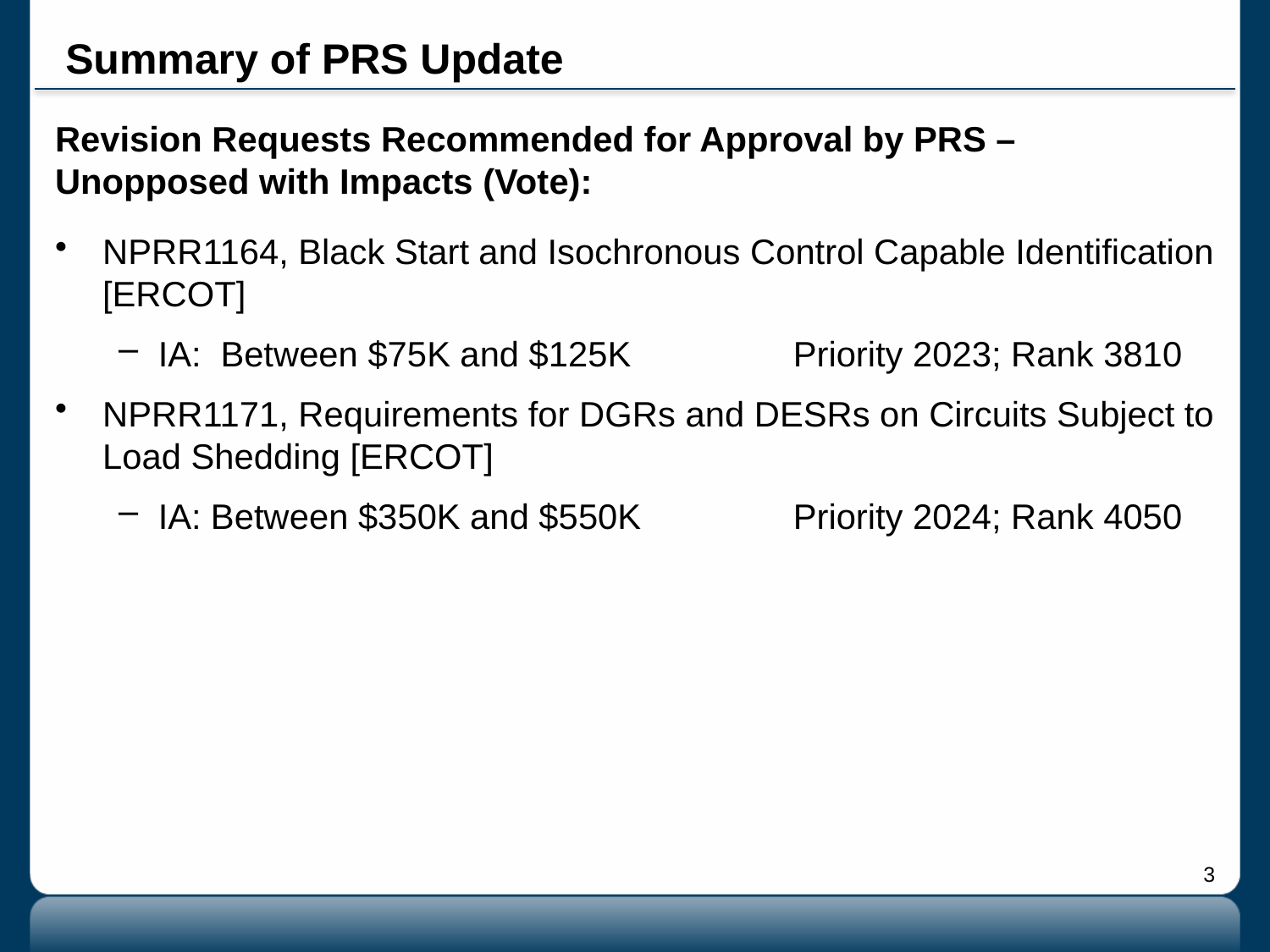

# Summary of PRS Update
Revision Requests Recommended for Approval by PRS – Unopposed with Impacts (Vote):
NPRR1164, Black Start and Isochronous Control Capable Identification [ERCOT]
IA:  Between $75K and $125K		Priority 2023; Rank 3810
NPRR1171, Requirements for DGRs and DESRs on Circuits Subject to Load Shedding [ERCOT]
IA: Between $350K and $550K		Priority 2024; Rank 4050